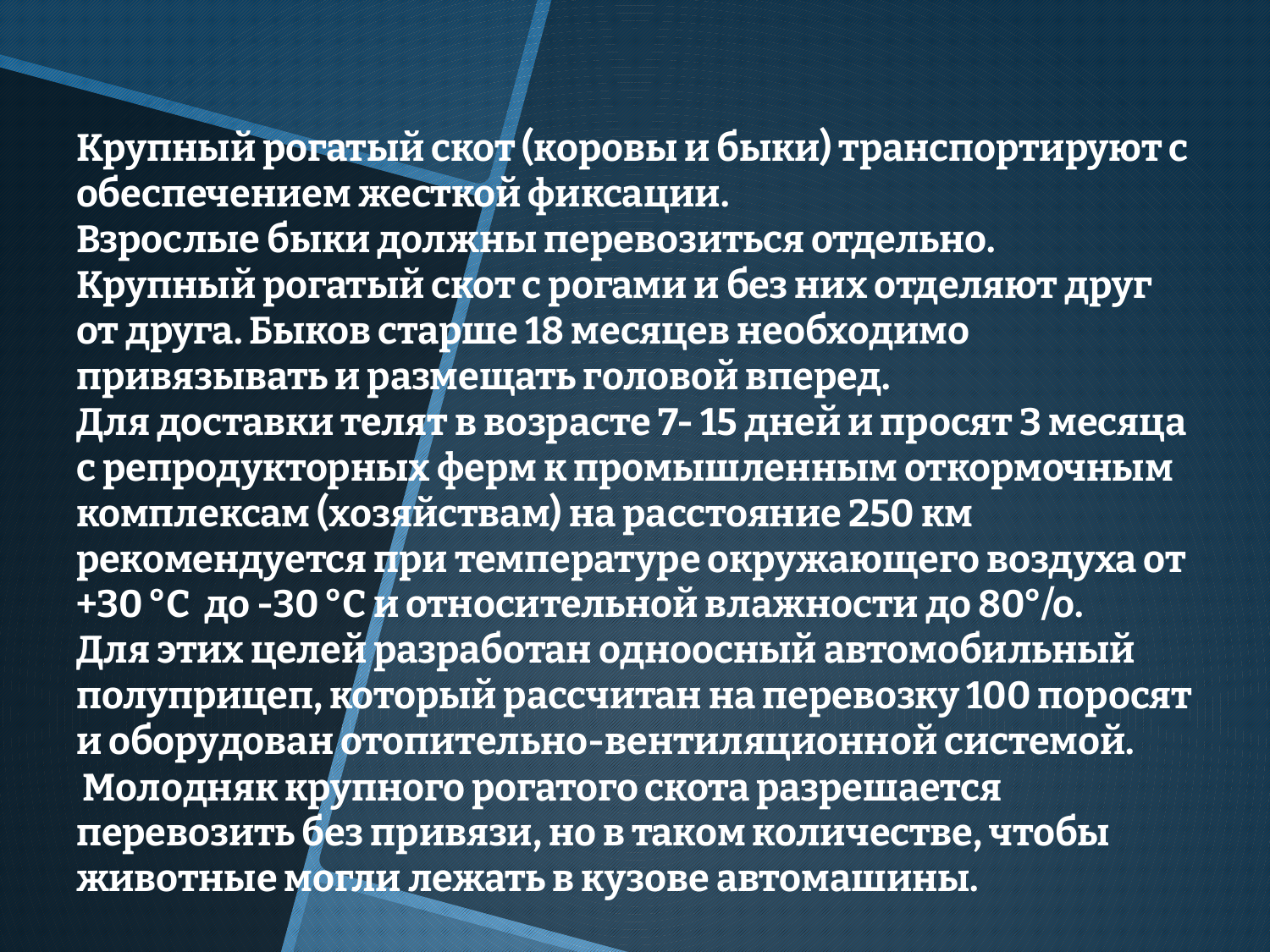

# Крупный рогатый скот (коровы и быки) транспортируют с обеспечением жесткой фиксации. Взрослые быки должны перевозиться отдельно. Крупный рогатый скот с рогами и без них отделяют друг от друга. Быков старше 18 месяцев необходимо привязывать и размещать головой вперед. Для доставки телят в возрасте 7- 15 дней и просят 3 месяца с репродукторных ферм к промышленным откормочным комплексам (хозяйствам) на расстояние 250 км рекомендуется при температуре окружающего воздуха от +30 °С  до -30 °С и относительной влажности до 80°/о. Для этих целей разработан одноосный автомобильный полуприцеп, который рассчитан на перевозку 100 поросят и оборудован отопительно-вентиляционной системой. Молодняк крупного рогатого скота разрешается перевозить без привязи, но в таком количестве, чтобы животные могли лежать в кузове автомашины.